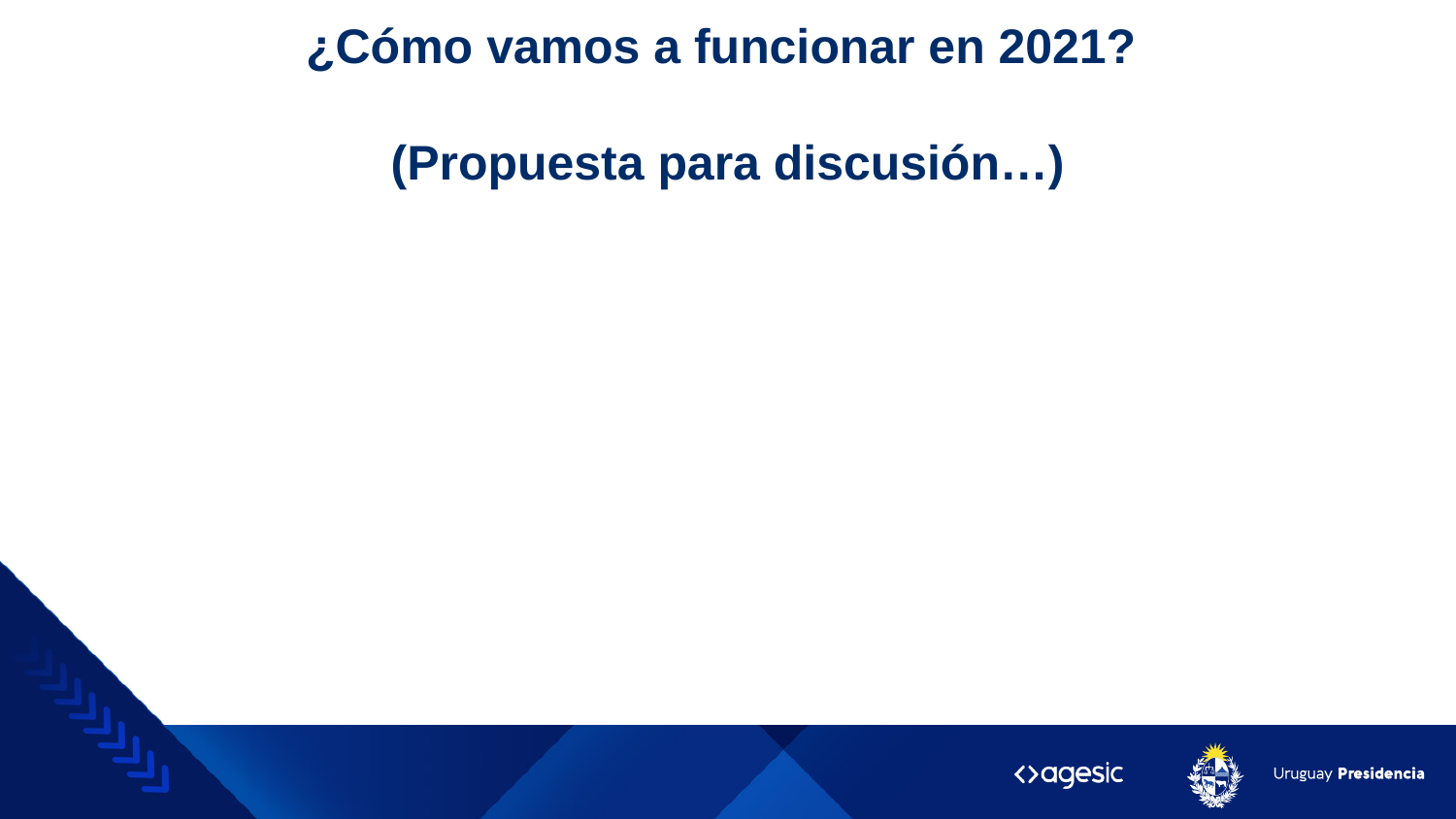

# ¿Cómo vamos a funcionar en 2021? (Propuesta para discusión…)